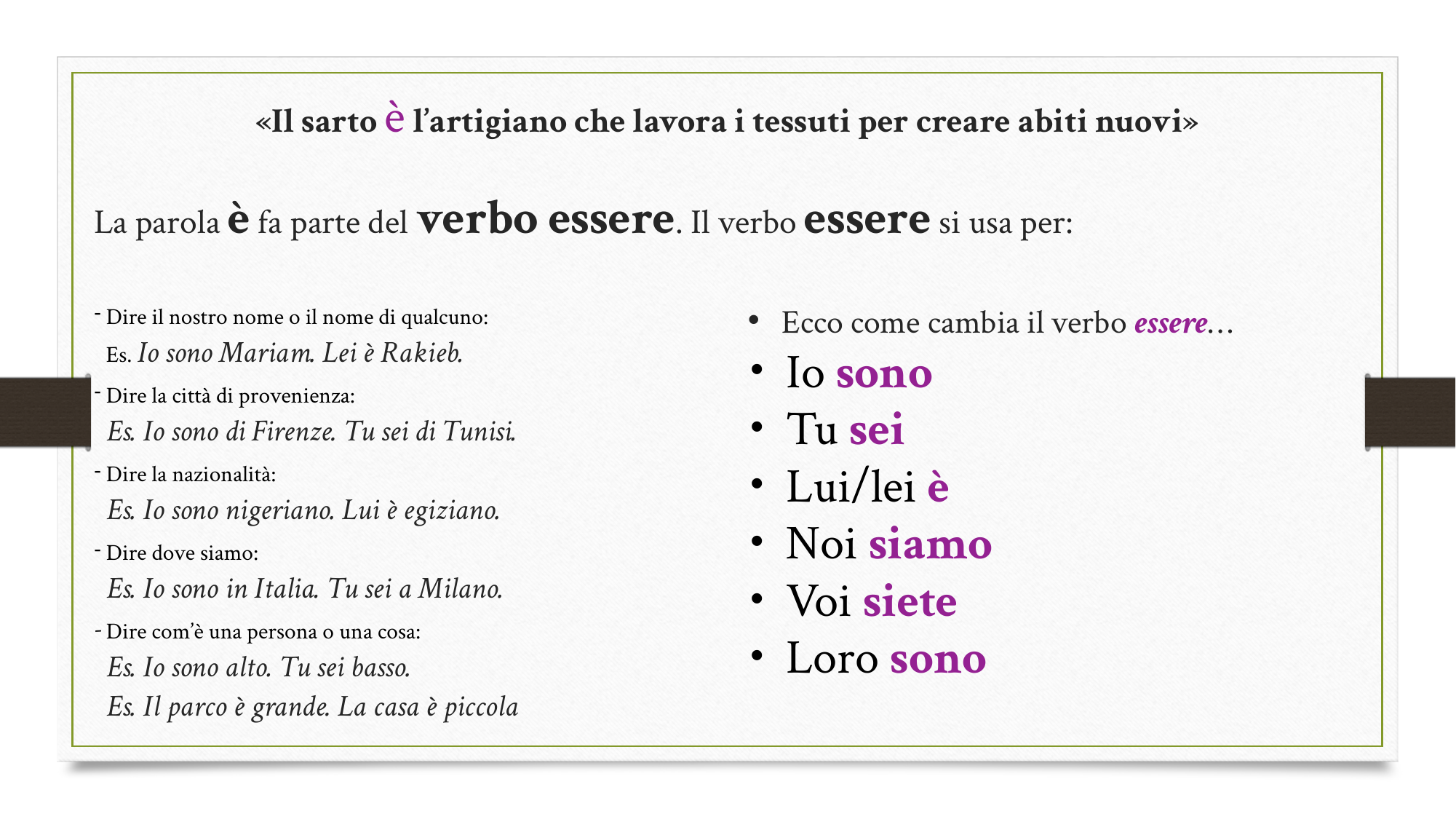

# «Il sarto è l’artigiano che lavora i tessuti per creare abiti nuovi»

La parola è fa parte del verbo essere. Il verbo essere si usa per:
Dire il nostro nome o il nome di qualcuno:
Es. Io sono Mariam. Lei è Rakieb.
Dire la città di provenienza:
Es. Io sono di Firenze. Tu sei di Tunisi.
Dire la nazionalità:
Es. Io sono nigeriano. Lui è egiziano.
Dire dove siamo:
Es. Io sono in Italia. Tu sei a Milano.
Dire com’è una persona o una cosa:
Es. Io sono alto. Tu sei basso.
Es. Il parco è grande. La casa è piccola
Ecco come cambia il verbo essere…
Io sono
Tu sei
Lui/lei è
Noi siamo
Voi siete
Loro sono